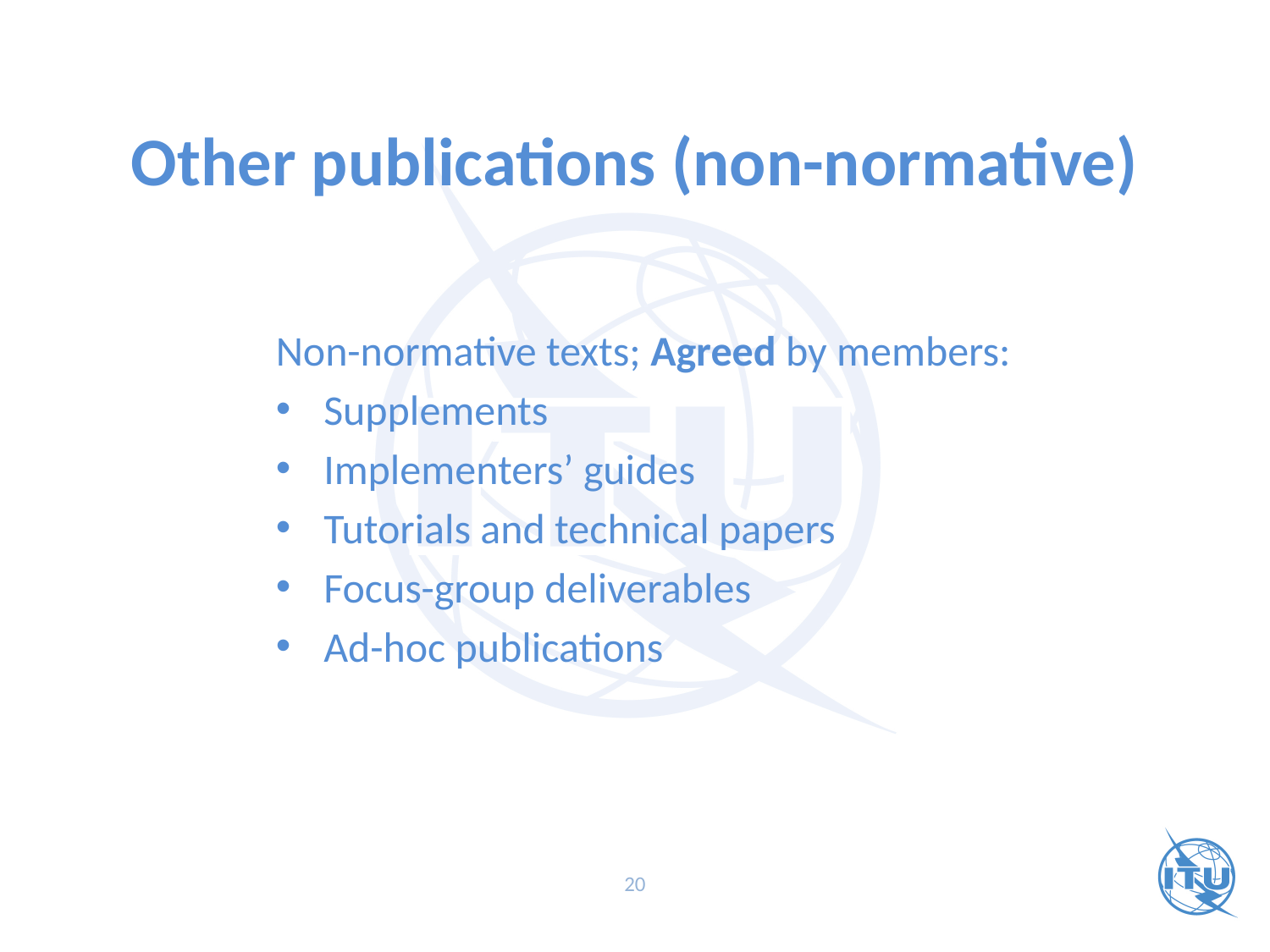

# Other publications (non-normative)
Non-normative texts; Agreed by members:
Supplements
Implementers’ guides
Tutorials and technical papers
Focus-group deliverables
Ad-hoc publications
20